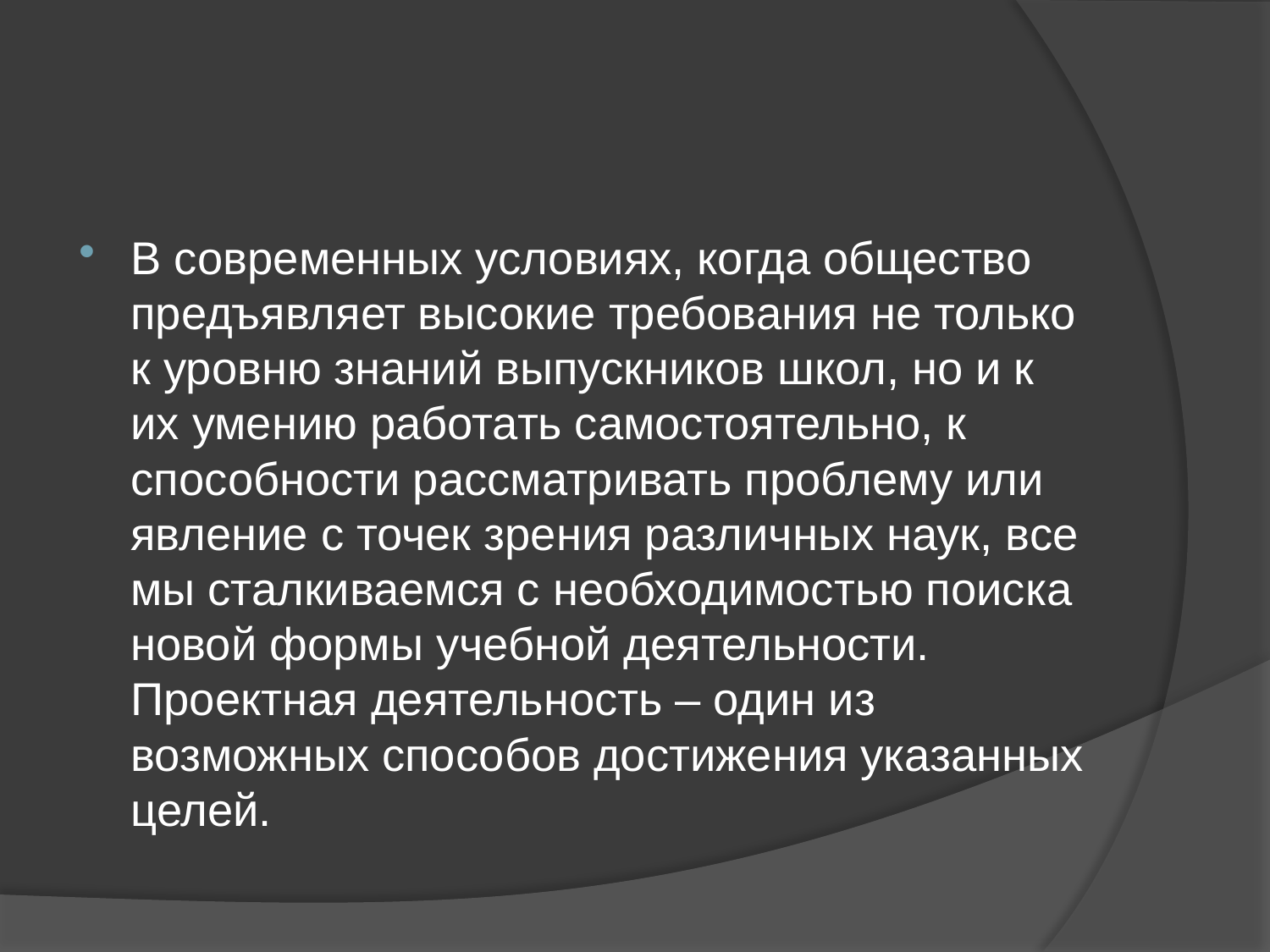

#
В современных условиях, когда общество предъявляет высокие требования не только к уровню знаний выпускников школ, но и к их умению работать самостоятельно, к способности рассматривать проблему или явление с точек зрения различных наук, все мы сталкиваемся с необходимостью поиска новой формы учебной деятельности. Проектная деятельность – один из возможных способов достижения указанных целей.